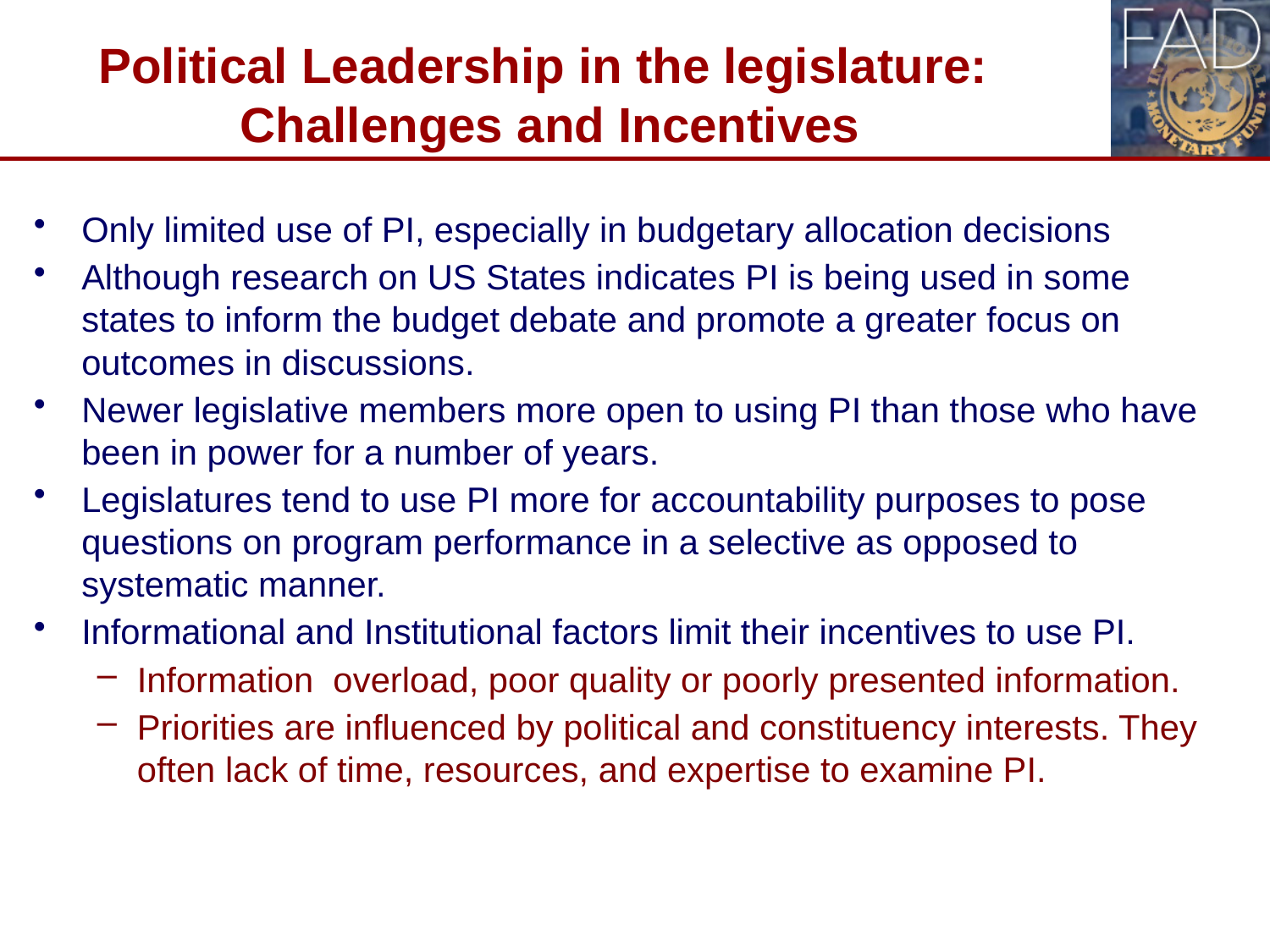

# Political Leadership in the legislature:  Challenges and Incentives
Only limited use of PI, especially in budgetary allocation decisions
Although research on US States indicates PI is being used in some states to inform the budget debate and promote a greater focus on outcomes in discussions.
Newer legislative members more open to using PI than those who have been in power for a number of years.
Legislatures tend to use PI more for accountability purposes to pose questions on program performance in a selective as opposed to systematic manner.
Informational and Institutional factors limit their incentives to use PI.
Information  overload, poor quality or poorly presented information.
Priorities are influenced by political and constituency interests. They often lack of time, resources, and expertise to examine PI.

20
Performance pay bonus and career progression